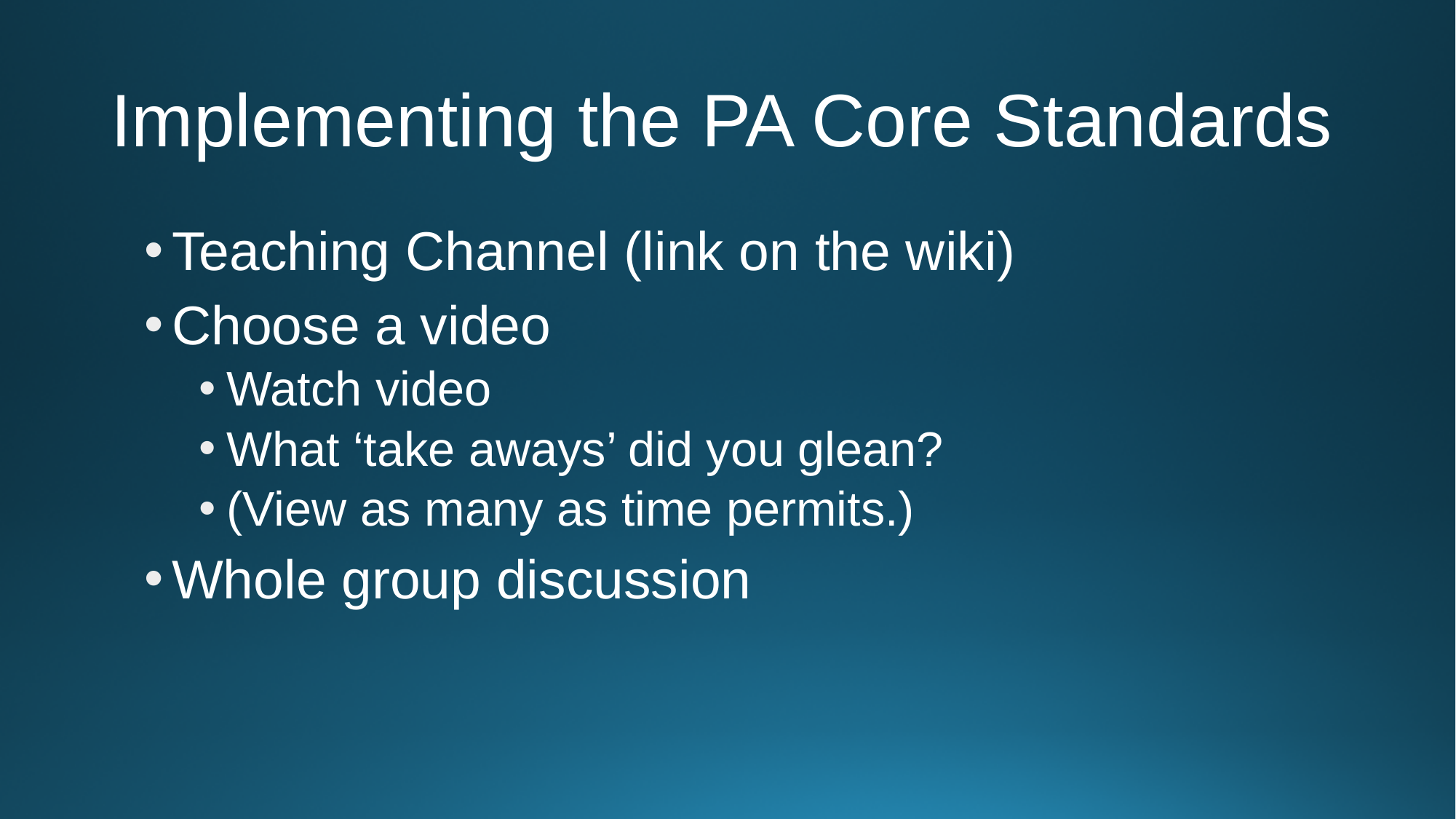

# Implementing the PA Core Standards
Teaching Channel (link on the wiki)
Choose a video
Watch video
What ‘take aways’ did you glean?
(View as many as time permits.)
Whole group discussion